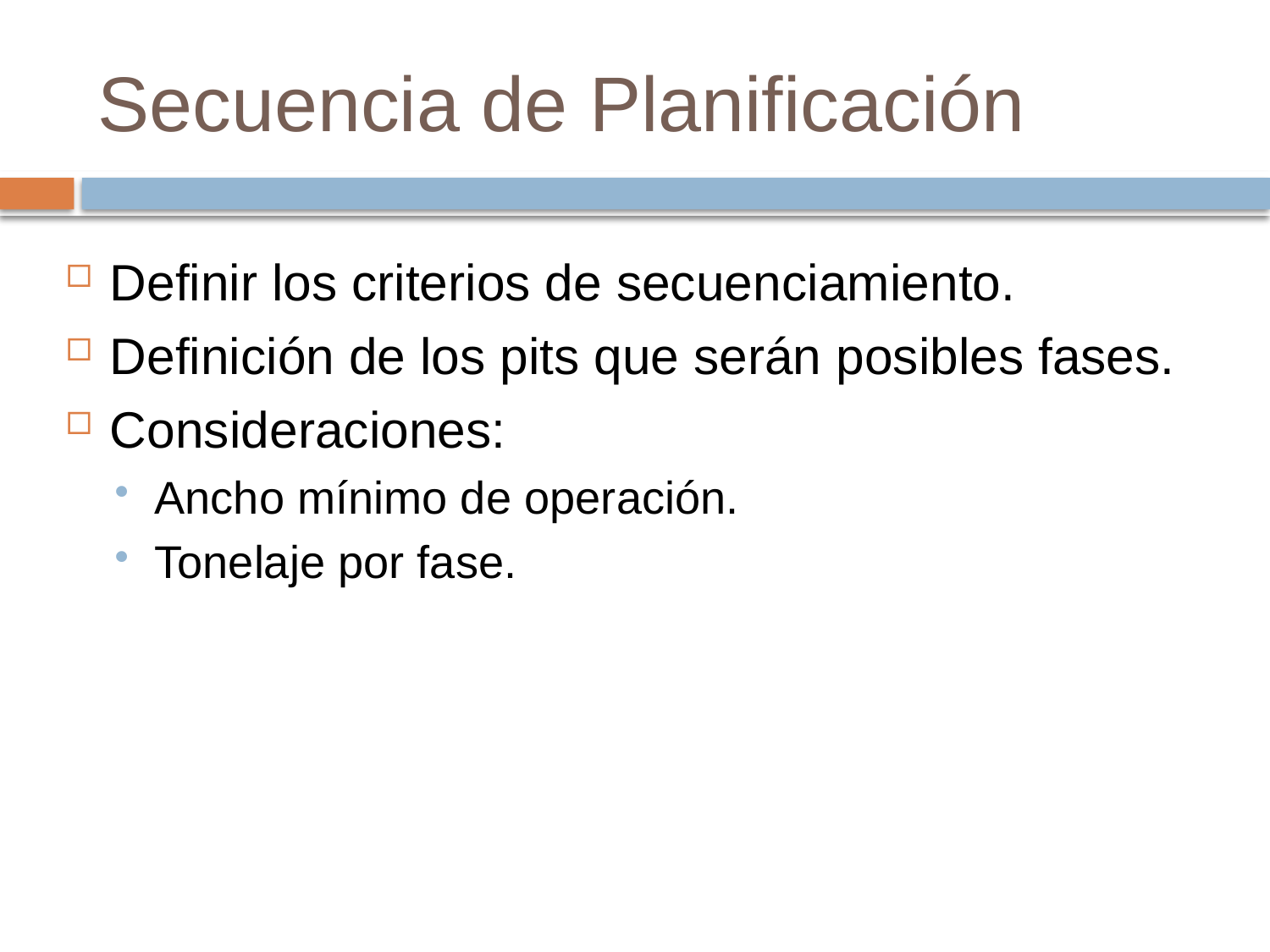

# Secuencia de Planificación
Definir los criterios de secuenciamiento.
Definición de los pits que serán posibles fases.
Consideraciones:
Ancho mínimo de operación.
Tonelaje por fase.